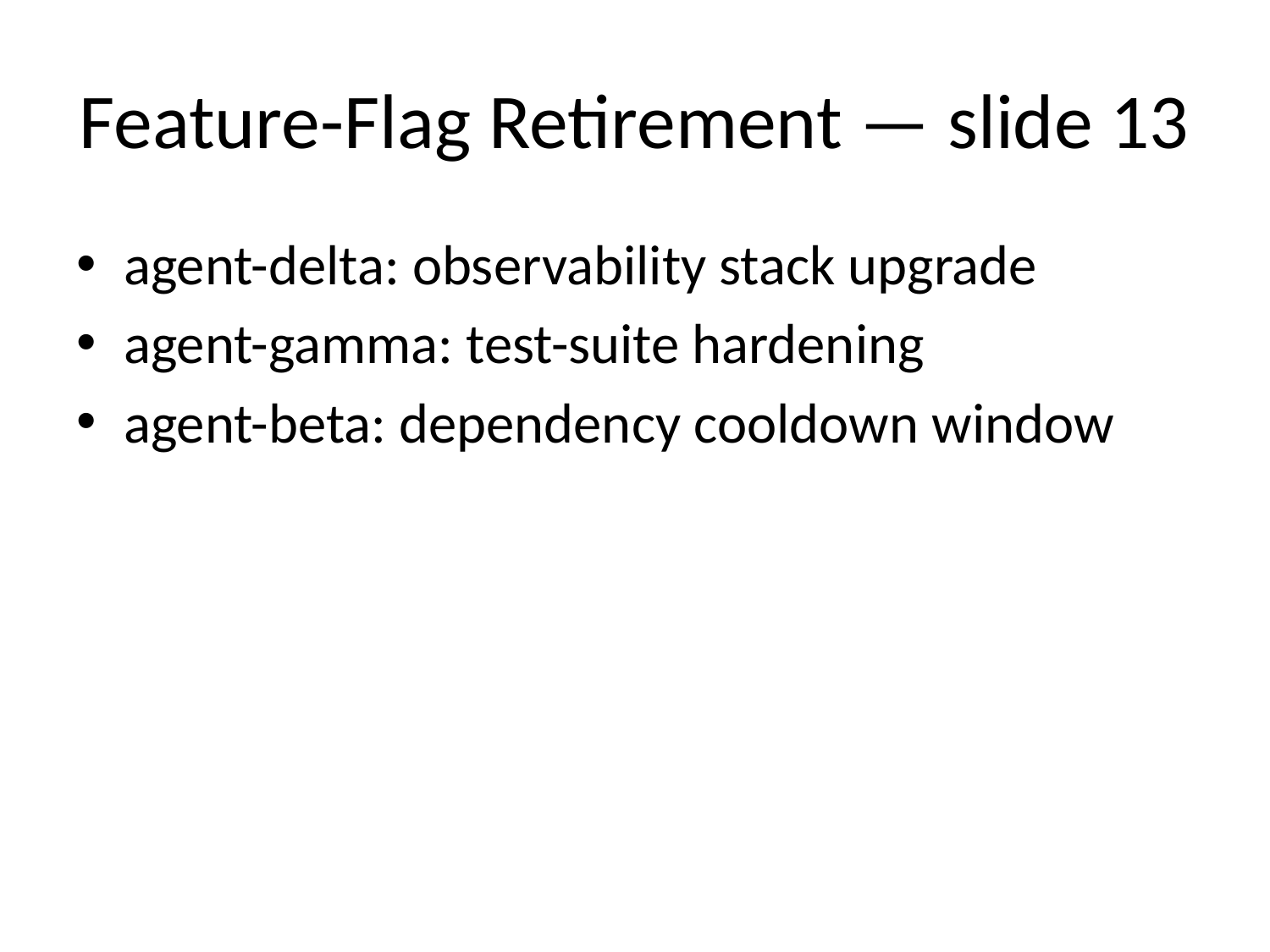

# Feature-Flag Retirement — slide 13
agent-delta: observability stack upgrade
agent-gamma: test-suite hardening
agent-beta: dependency cooldown window